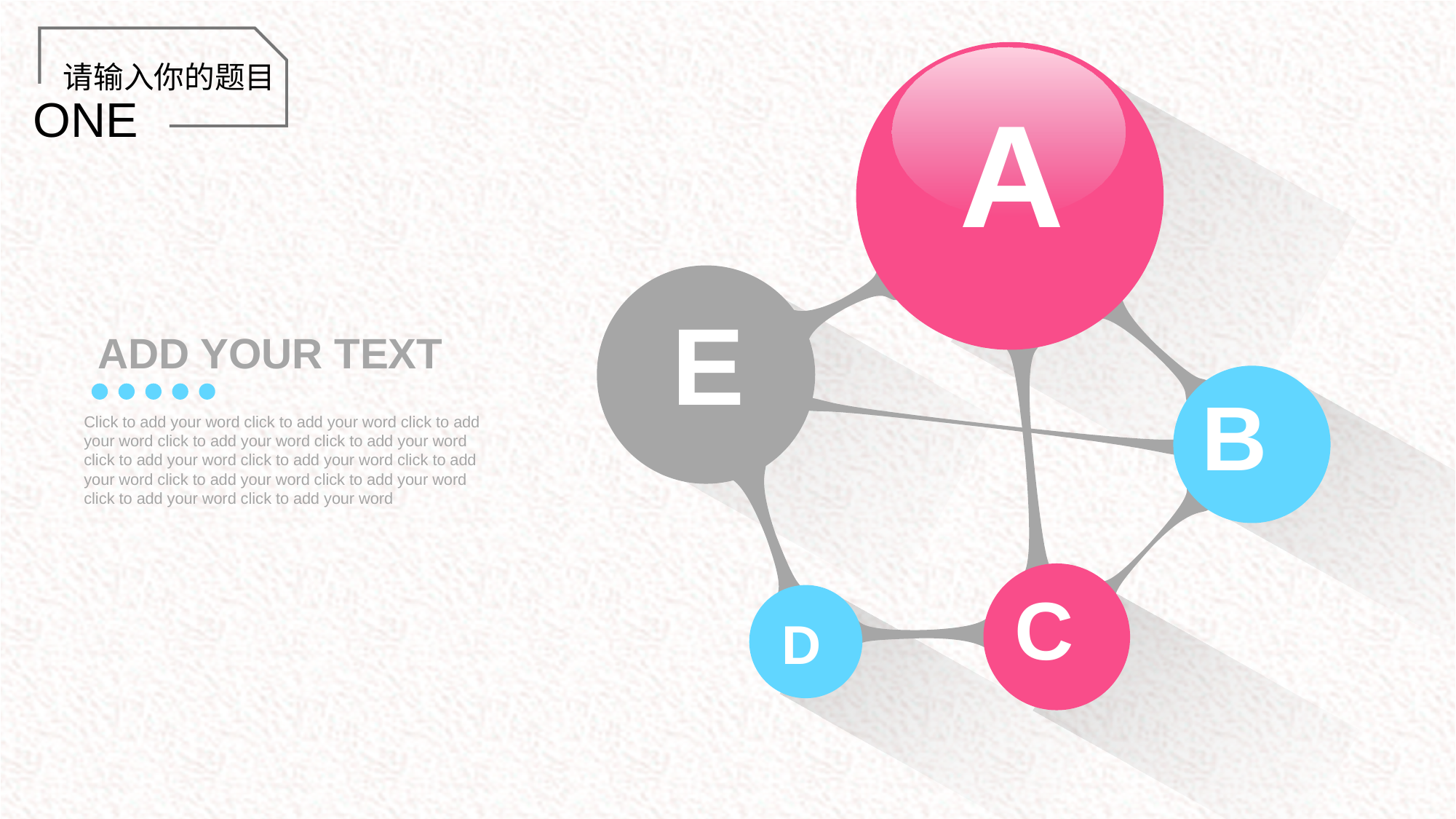

A

E

B

C
D

ADD YOUR TEXT

Click to add your word click to add your word click to add your word click to add your word click to add your word click to add your word click to add your word click to add your word click to add your word click to add your word click to add your word click to add your word